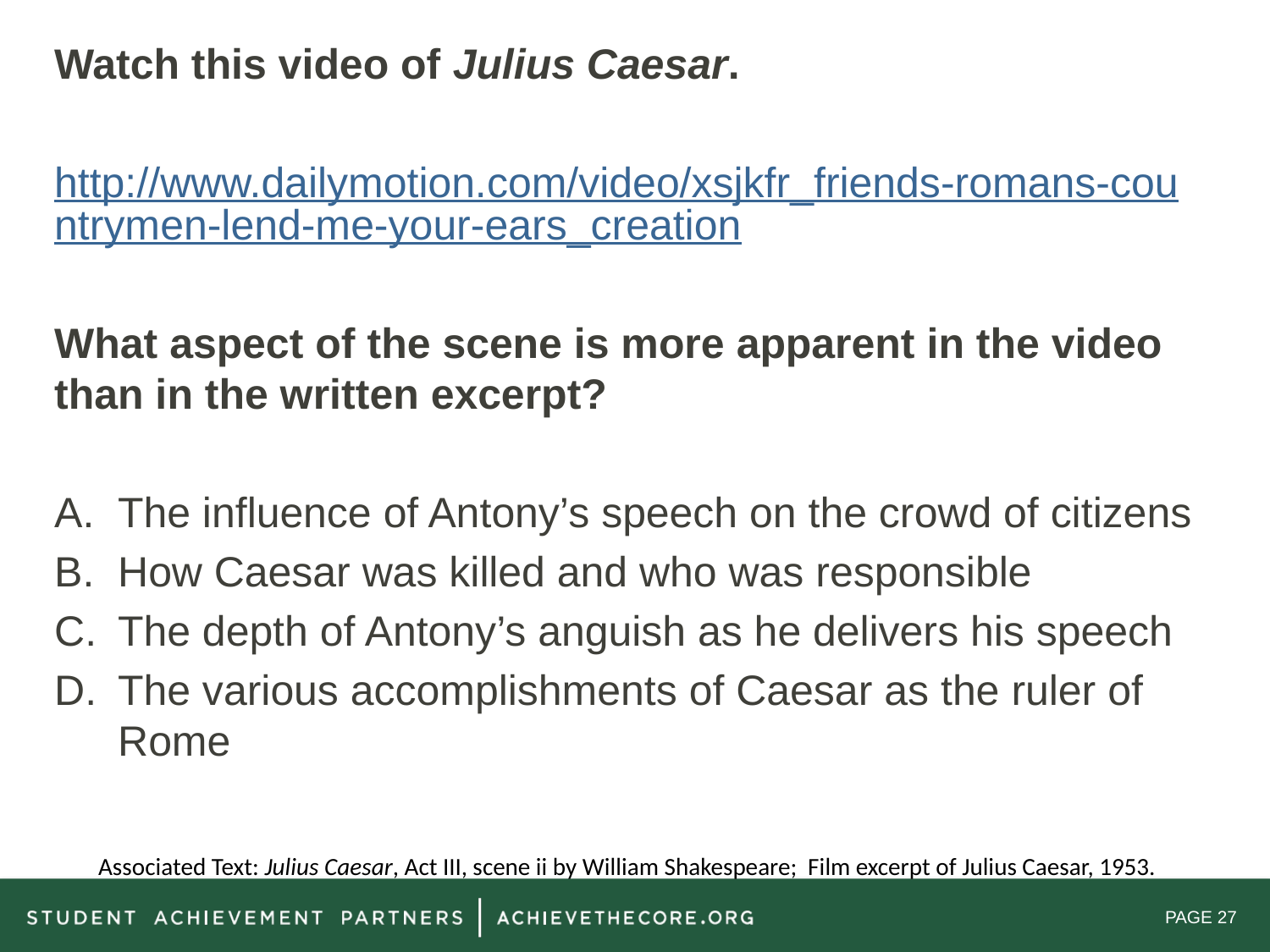

Watch this video of Julius Caesar.

http://www.dailymotion.com/video/xsjkfr_friends-romans-countrymen-lend-me-your-ears_creation

What aspect of the scene is more apparent in the video than in the written excerpt?

The influence of Antony’s speech on the crowd of citizens
How Caesar was killed and who was responsible
The depth of Antony’s anguish as he delivers his speech
The various accomplishments of Caesar as the ruler of Rome
Associated Text: Julius Caesar, Act III, scene ii by William Shakespeare;  Film excerpt of Julius Caesar, 1953.